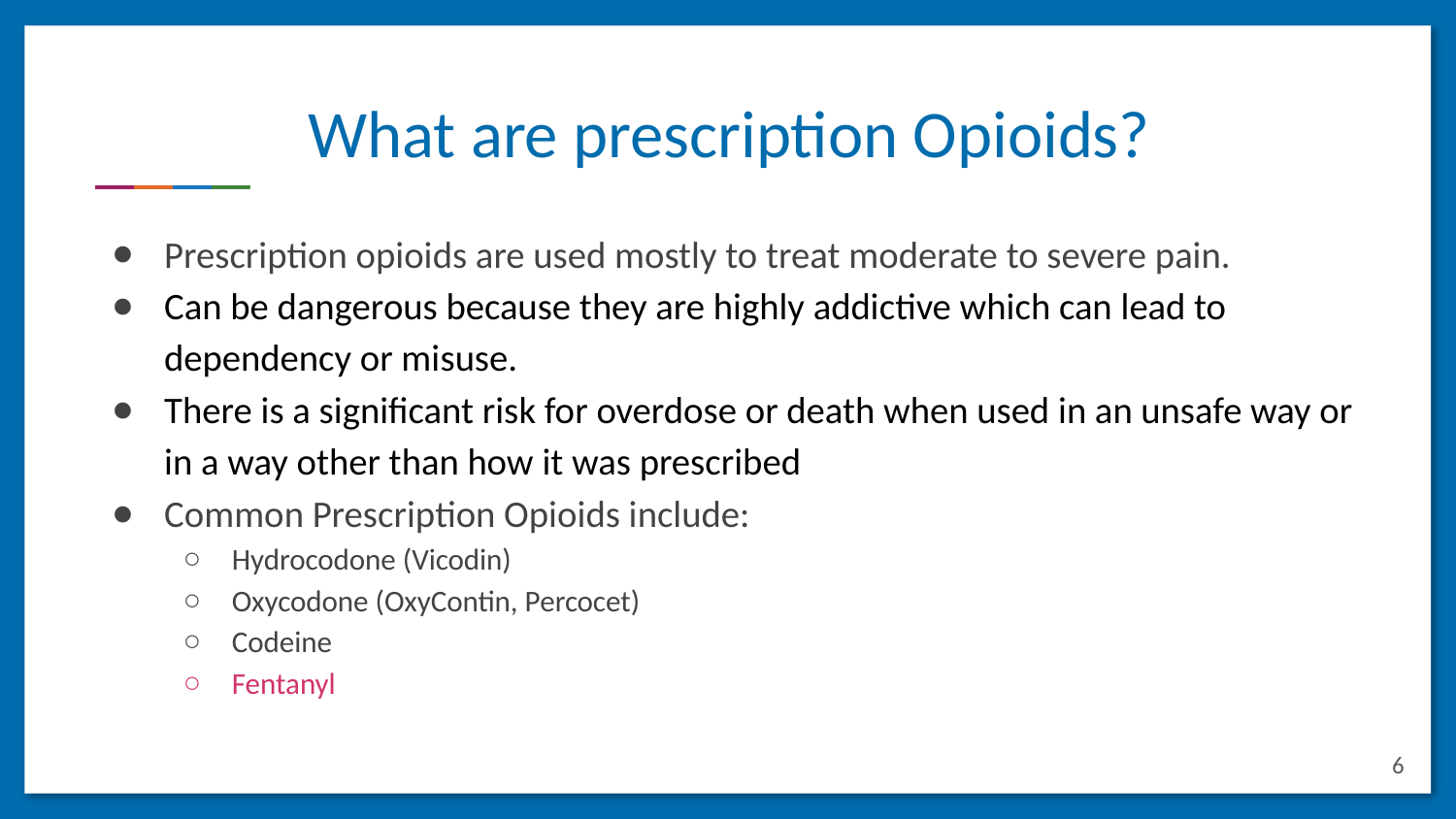

# What are prescription Opioids?
Prescription opioids are used mostly to treat moderate to severe pain.
Can be dangerous because they are highly addictive which can lead to dependency or misuse.
There is a significant risk for overdose or death when used in an unsafe way or in a way other than how it was prescribed
Common Prescription Opioids include:
Hydrocodone (Vicodin)
Oxycodone (OxyContin, Percocet)
Codeine
Fentanyl
6